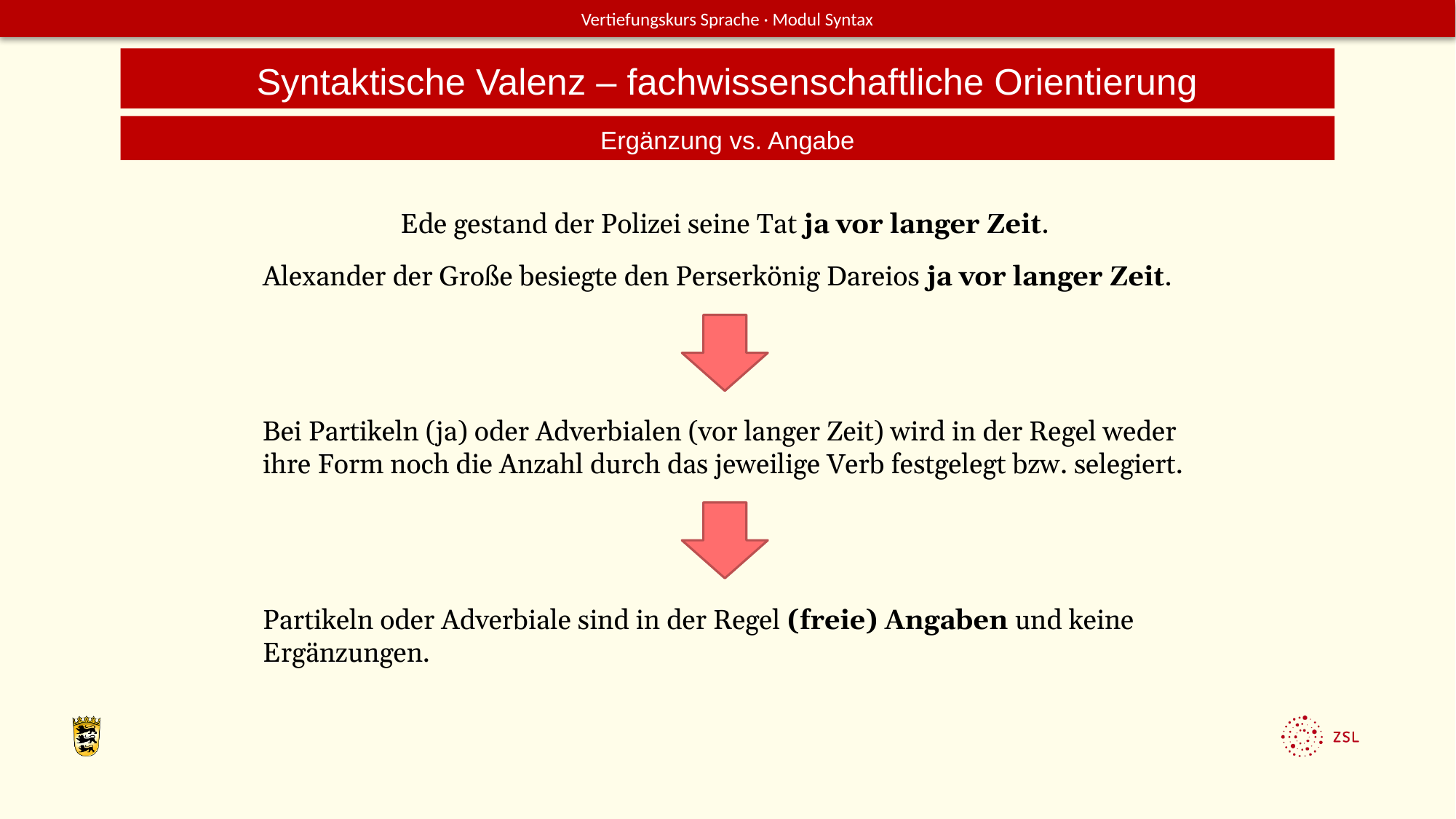

Syntaktische Valenz – fachwissenschaftliche Orientierung
Ergänzung vs. Angabe
Ede gestand der Polizei seine Tat ja vor langer Zeit.
Alexander der Große besiegte den Perserkönig Dareios ja vor langer Zeit.

Bei Partikeln (ja) oder Adverbialen (vor langer Zeit) wird in der Regel weder ihre Form noch die Anzahl durch das jeweilige Verb festgelegt bzw. selegiert.

Partikeln oder Adverbiale sind in der Regel (freie) Angaben und keine Ergänzungen.